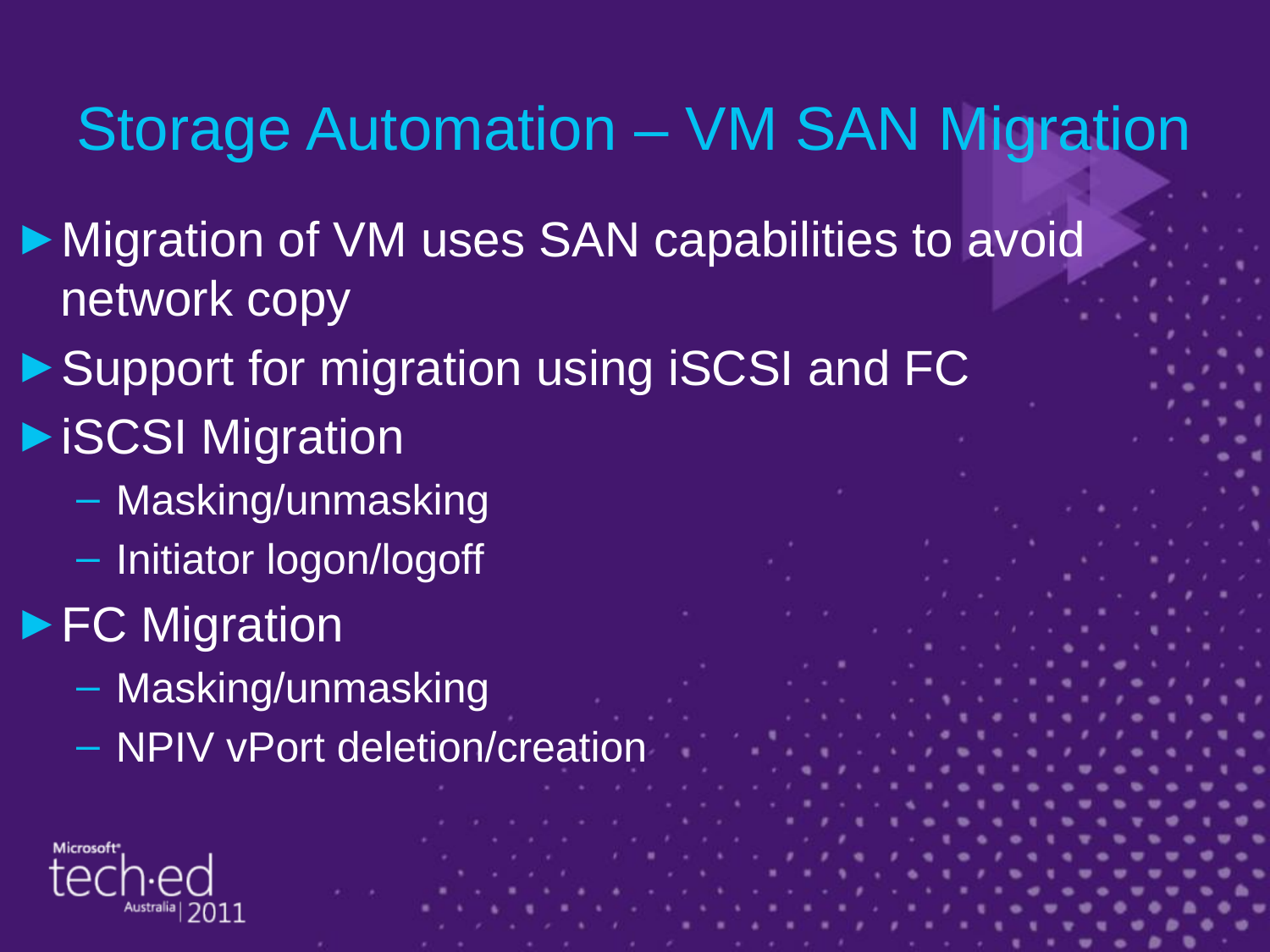

# Storage Automation – VM SAN Migration
Migration of VM uses SAN capabilities to avoid network copy
Support for migration using iSCSI and FC
iSCSI Migration
Masking/unmasking
Initiator logon/logoff
FC Migration
Masking/unmasking
NPIV vPort deletion/creation